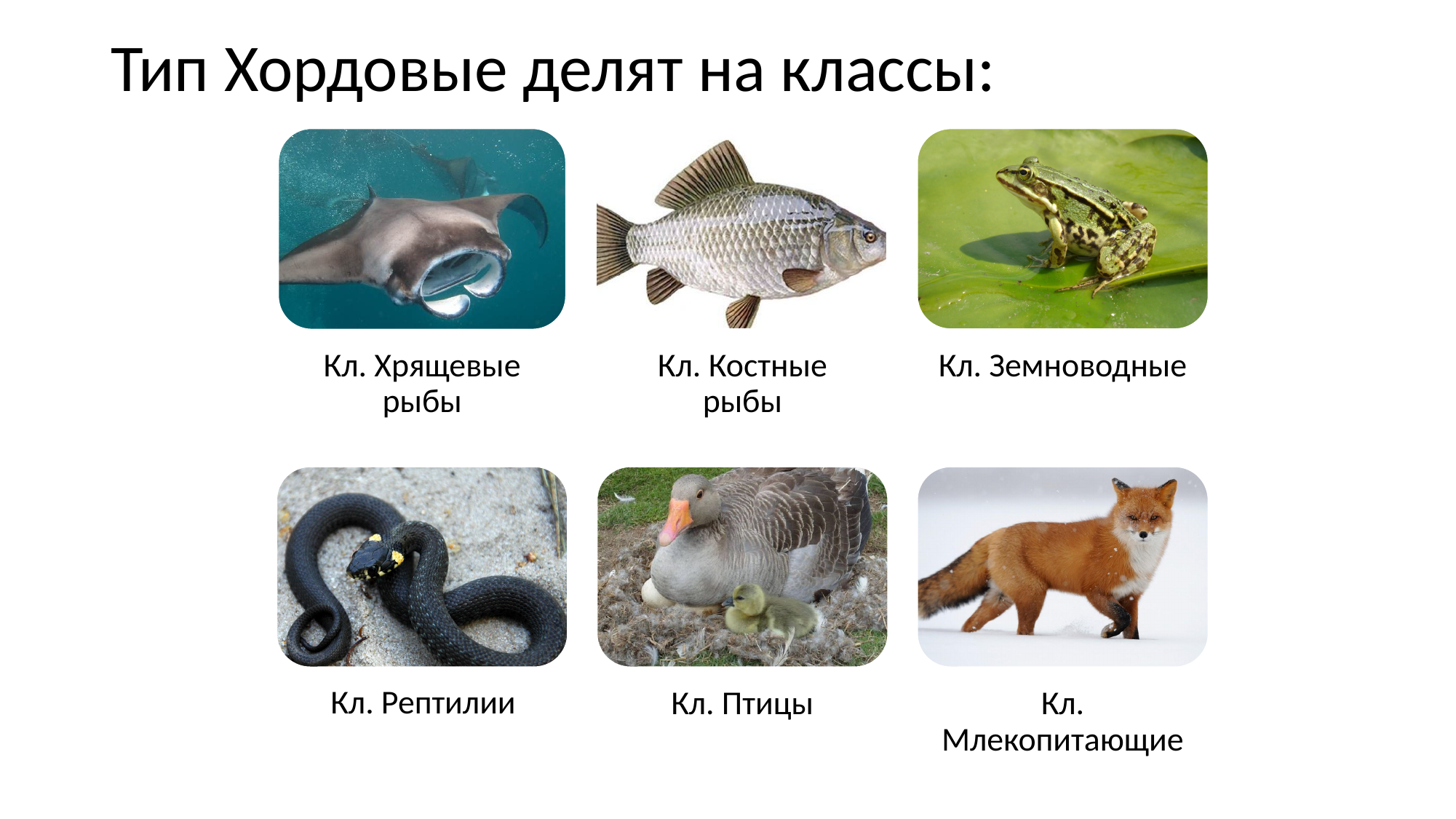

# Тип Хордовые делят на классы:
Кл. Хрящевые рыбы
Кл. Костные рыбы
Кл. Земноводные
Кл. Рептилии
Кл. Птицы
Кл. Млекопитающие